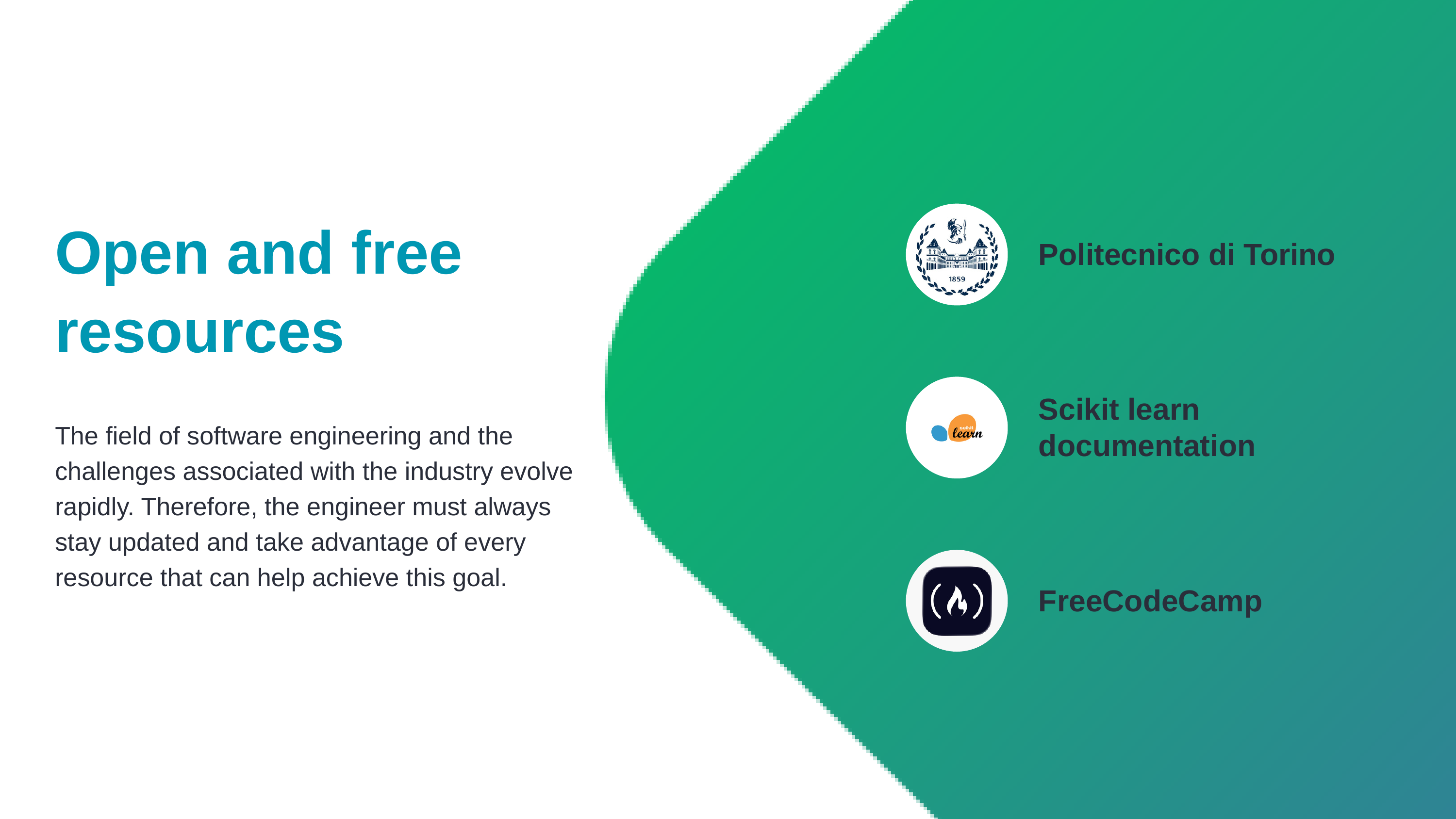

Open and free resources
Politecnico di Torino

Scikit learn documentation
The field of software engineering and the challenges associated with the industry evolve rapidly. Therefore, the engineer must always stay updated and take advantage of every resource that can help achieve this goal.

FreeCodeCamp